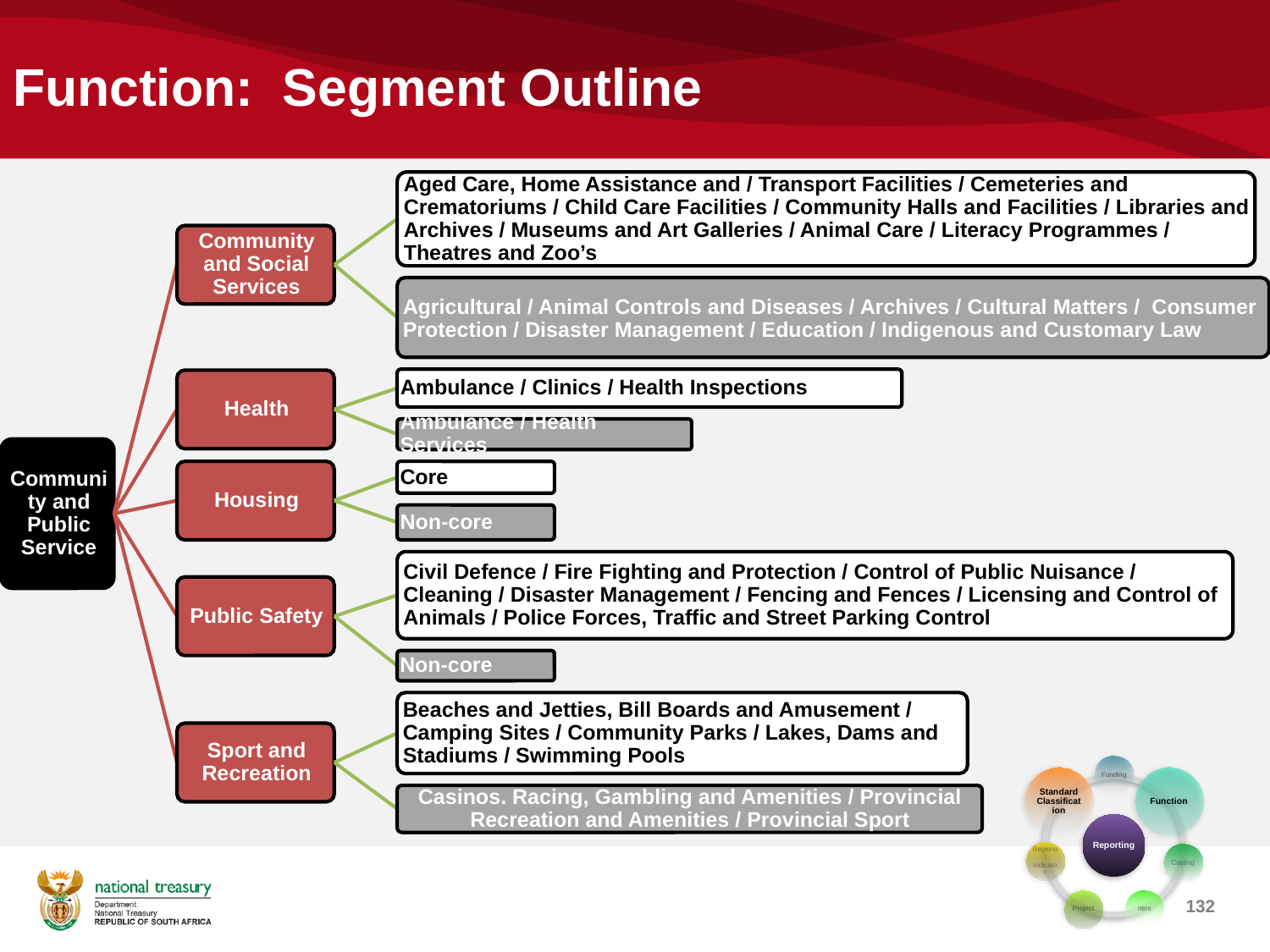

# Function:  Segment Outline
Community and Public Service

Community and Social Services

Aged Care, Home Assistance and / Transport Facilities / Cemeteries and Crematoriums / Child Care Facilities / Community Halls and Facilities / Libraries and Archives / Museums and Art Galleries / Animal Care / Literacy Programmes / Theatres and Zoo’s

Agricultural / Animal Controls and Diseases / Archives / Cultural Matters /  Consumer Protection / Disaster Management / Education / Indigenous and Customary Law

Health

Ambulance / Clinics / Health Inspections

Ambulance / Health Services

Housing

Core

Non-core

Public Safety

Civil Defence / Fire Fighting and Protection / Control of Public Nuisance / Cleaning / Disaster Management / Fencing and Fences / Licensing and Control of Animals / Police Forces, Traffic and Street Parking Control

Non-core

Sport and Recreation

Beaches and Jetties, Bill Boards and Amusement / Camping Sites / Community Parks / Lakes, Dams and Stadiums / Swimming Pools

Casinos. Racing, Gambling and Amenities / Provincial Recreation and Amenities / Provincial Sport

Reporting
Funding
Function
Costing
Item
Project
Regional Indicator
Standard Classification
132